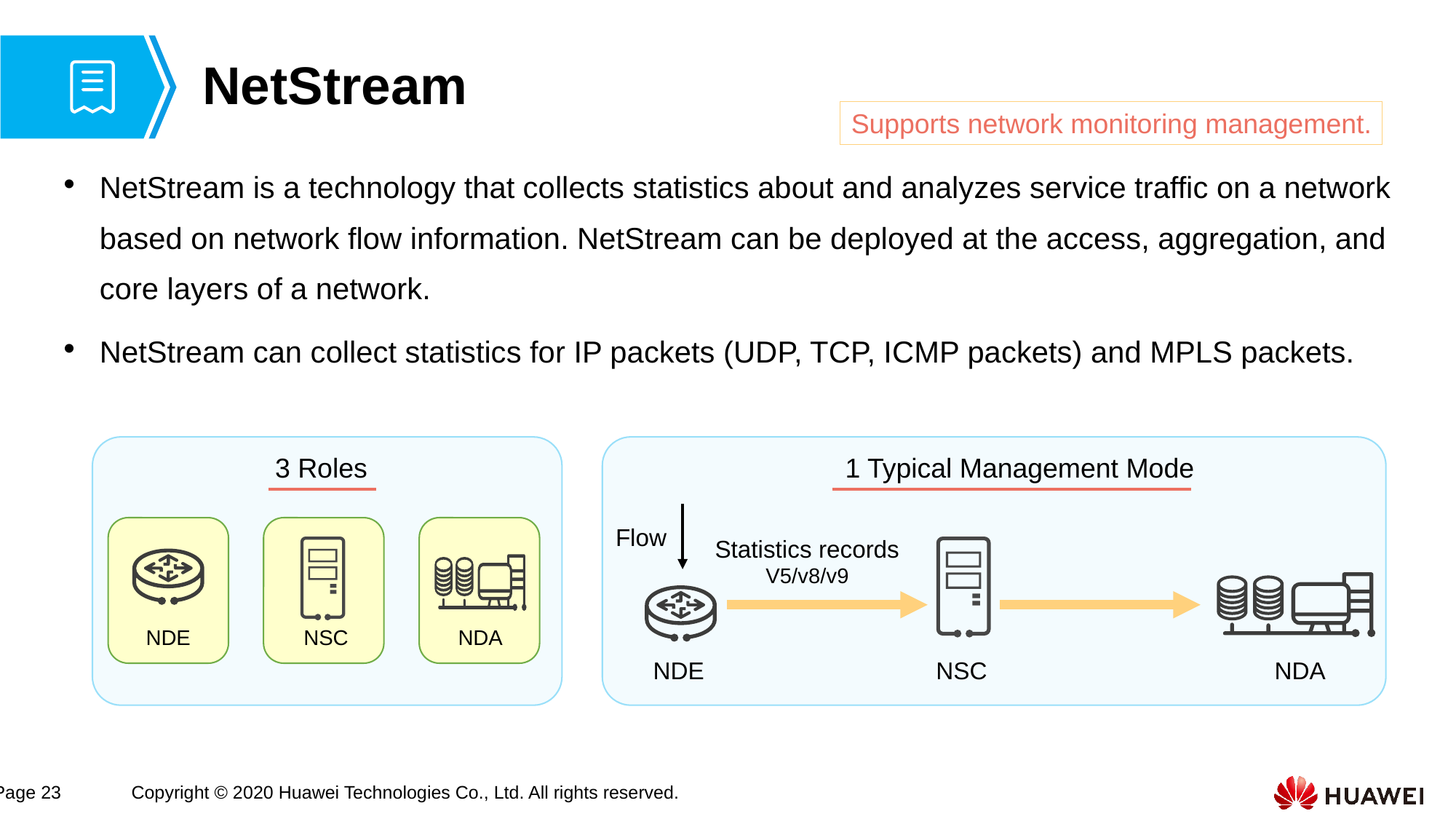

# NetStream
Supports network monitoring management.
NetStream is a technology that collects statistics about and analyzes service traffic on a network based on network flow information. NetStream can be deployed at the access, aggregation, and core layers of a network.
NetStream can collect statistics for IP packets (UDP, TCP, ICMP packets) and MPLS packets.

3 Roles
1 Typical Management Mode
Flow
Statistics records
V5/v8/v9

NDE
NSC
NDA

NDE

NSC

NDA